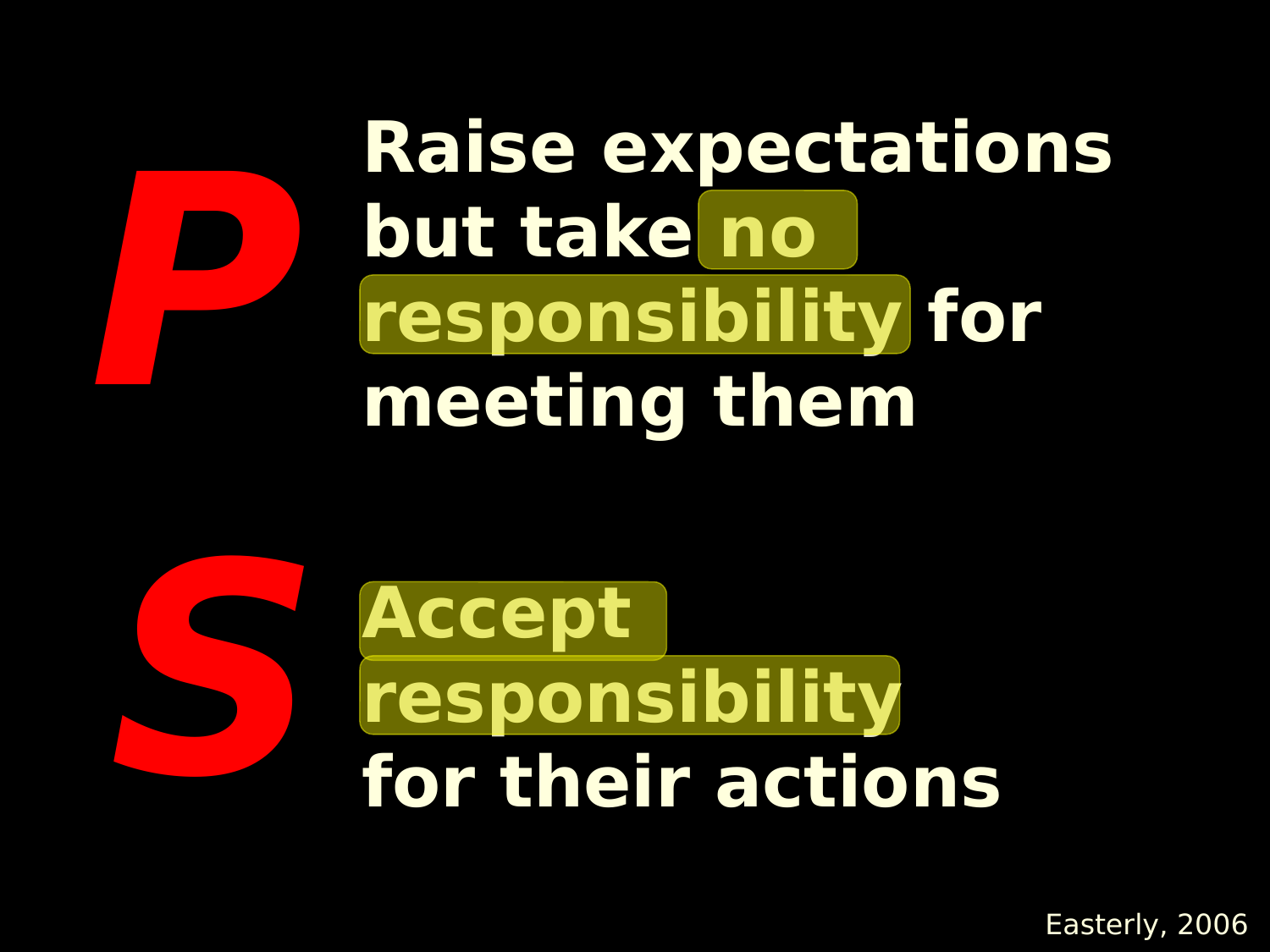

P
Raise expectations but take no responsibility for meeting them

S
Accept responsibility for their actions

Easterly, 2006